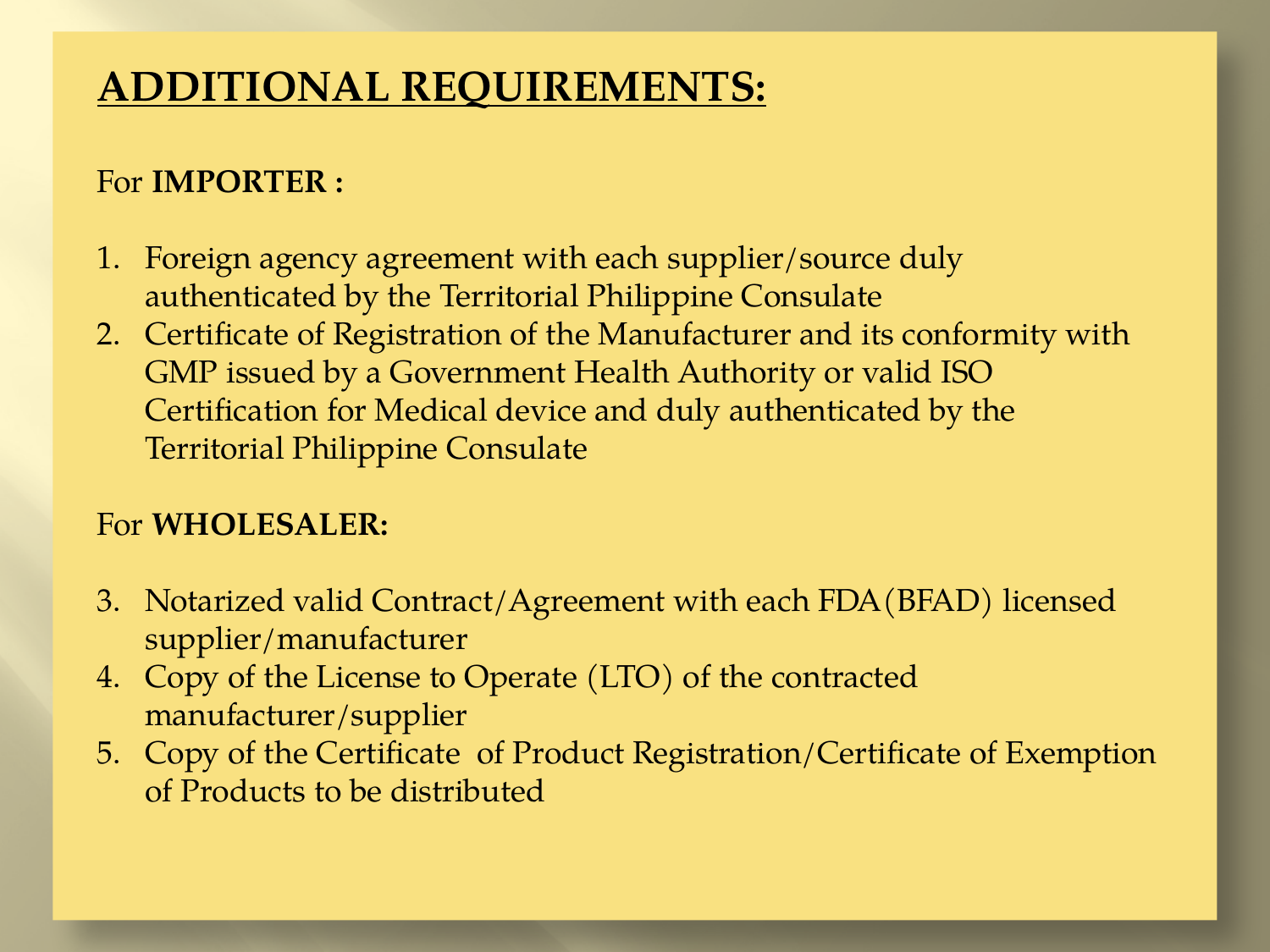

ADDITIONAL REQUIREMENTS:

For IMPORTER :

Foreign agency agreement with each supplier/source duly authenticated by the Territorial Philippine Consulate
Certificate of Registration of the Manufacturer and its conformity with GMP issued by a Government Health Authority or valid ISO Certification for Medical device and duly authenticated by the Territorial Philippine Consulate

For WHOLESALER:

Notarized valid Contract/Agreement with each FDA(BFAD) licensed supplier/manufacturer
Copy of the License to Operate (LTO) of the contracted manufacturer/supplier
Copy of the Certificate  of Product Registration/Certificate of Exemption of Products to be distributed